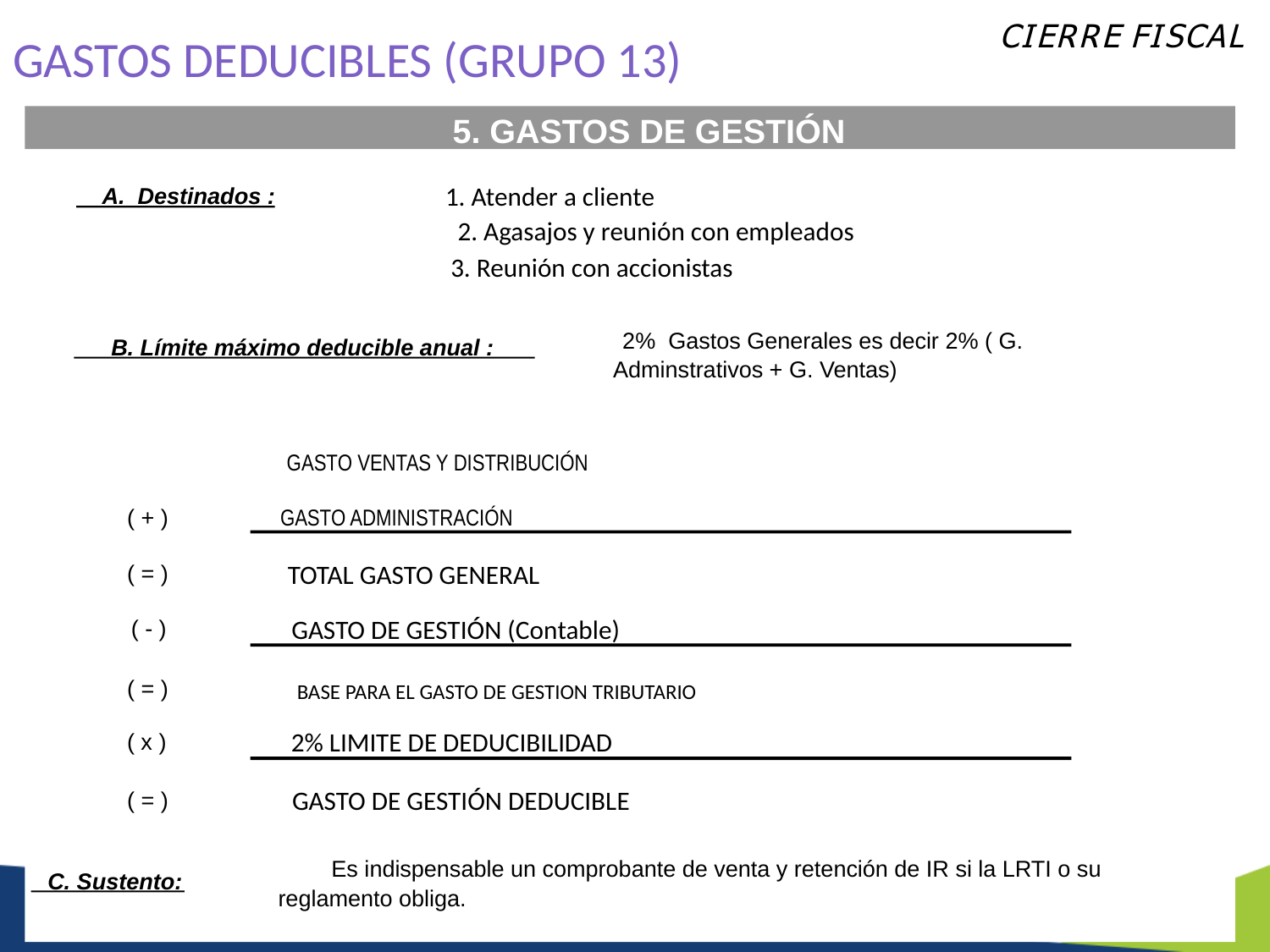

GASTOS DEDUCIBLES (GRUPO 13)
CIERRE FISCAL

5. GASTOS DE GESTIÓN
1. Atender a cliente
A.  Destinados :

2. Agasajos y reunión con empleados
3. Reunión con accionistas
2%  Gastos Generales es decir 2% ( G.
B. Límite máximo deducible anual :
Adminstrativos + G. Ventas)

GASTO VENTAS Y DISTRIBUCIÓN
 ( + )
GASTO ADMINISTRACIÓN

TOTAL GASTO GENERAL
 ( = )
GASTO DE GESTIÓN (Contable)
 ( - )

 ( = )
BASE PARA EL GASTO DE GESTION TRIBUTARIO
2% LIMITE DE DEDUCIBILIDAD
 ( x )

GASTO DE GESTIÓN DEDUCIBLE
 ( = )
 Es indispensable un comprobante de venta y retención de IR si la LRTI o su
C. Sustento:
reglamento obliga.

81